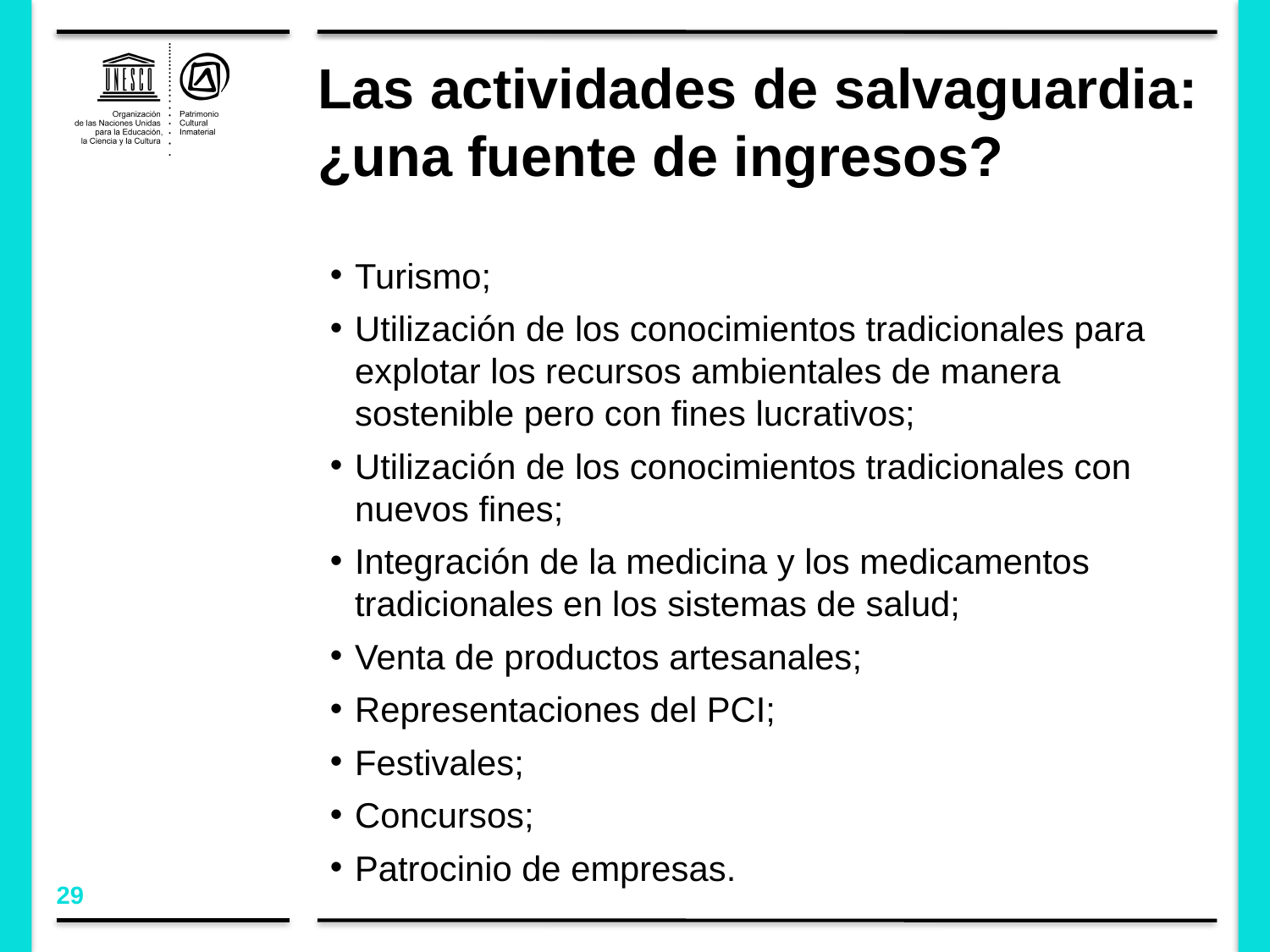

# Las actividades de salvaguardia: ¿una fuente de ingresos?
Turismo;
Utilización de los conocimientos tradicionales para explotar los recursos ambientales de manera sostenible pero con fines lucrativos;
Utilización de los conocimientos tradicionales con nuevos fines;
Integración de la medicina y los medicamentos tradicionales en los sistemas de salud;
Venta de productos artesanales;
Representaciones del PCI;
Festivales;
Concursos;
Patrocinio de empresas.